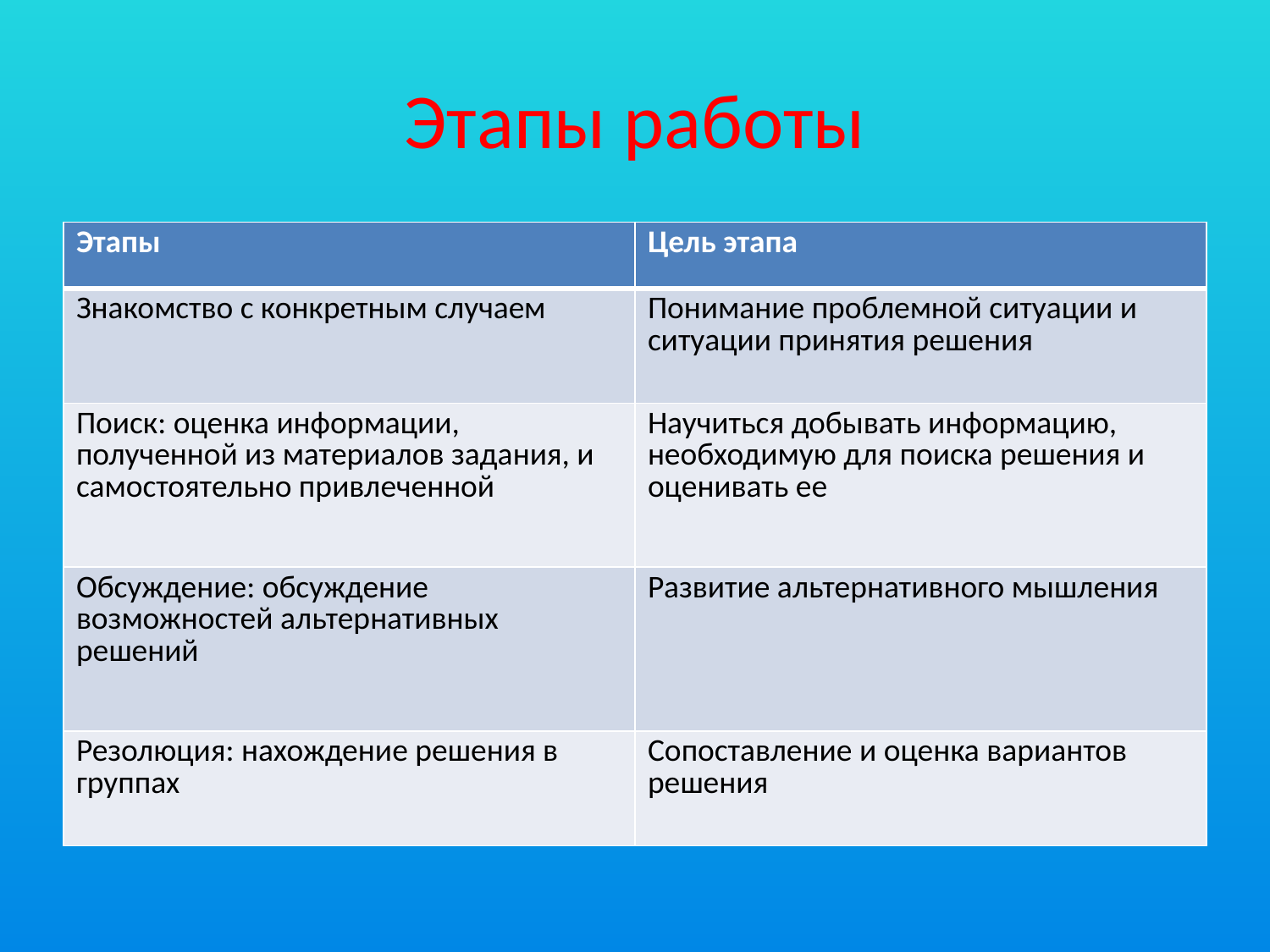

# Этапы работы
| Этапы | Цель этапа |
| --- | --- |
| Знакомство с конкретным случаем | Понимание проблемной ситуации и ситуации принятия решения |
| Поиск: оценка информации, полученной из материалов задания, и самостоятельно привлеченной | Научиться добывать информацию, необходимую для поиска решения и оценивать ее |
| Обсуждение: обсуждение возможностей альтернативных решений | Развитие альтернативного мышления |
| Резолюция: нахождение решения в группах | Сопоставление и оценка вариантов решения |